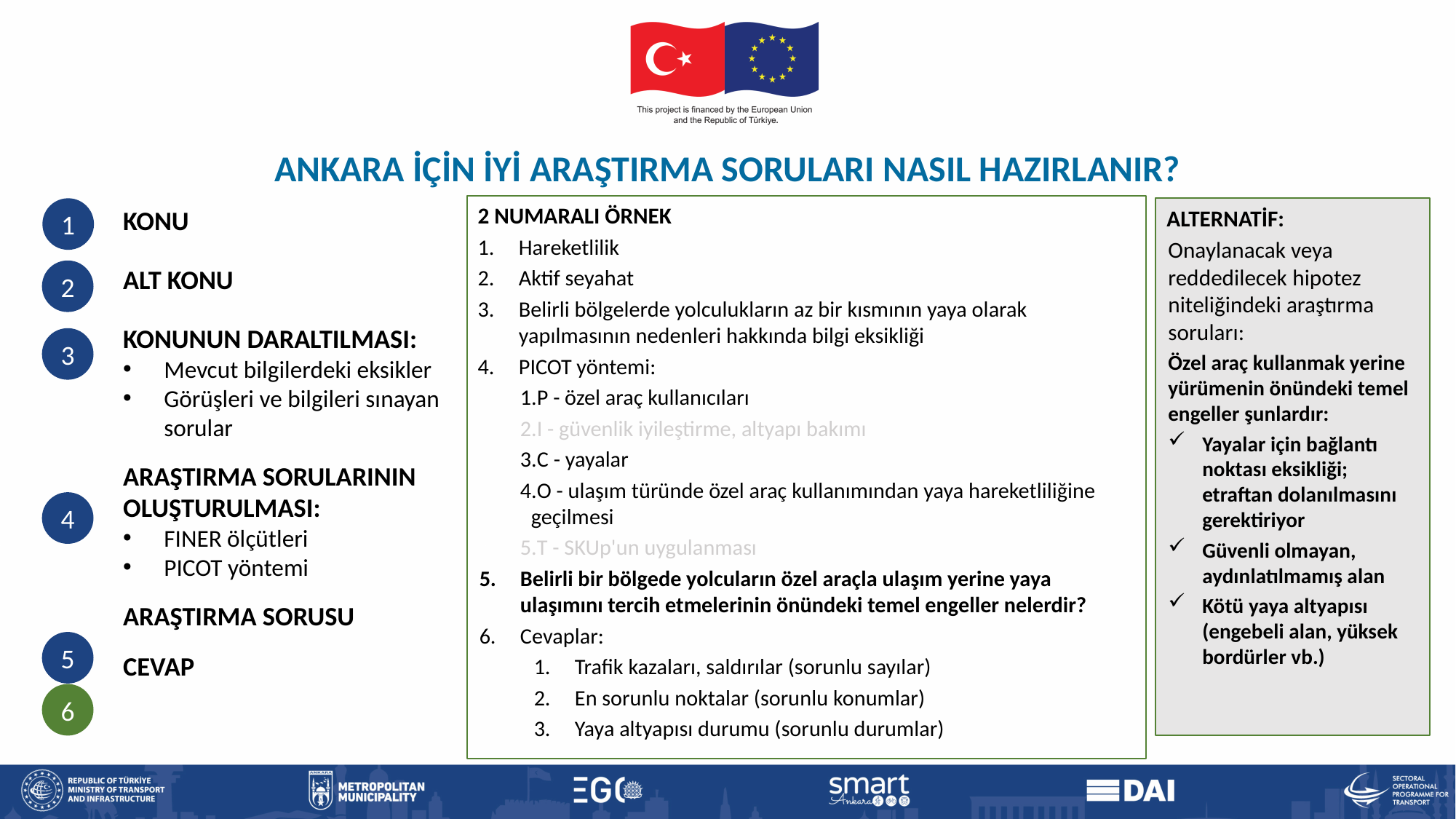

ANKARA İÇİN İYİ ARAŞTIRMA SORULARI NASIL HAZIRLANIR?
2 NUMARALI ÖRNEK
Hareketlilik
Aktif seyahat
Belirli bölgelerde yolculukların az bir kısmının yaya olarak yapılmasının nedenleri hakkında bilgi eksikliği
PICOT yöntemi:
P - özel araç kullanıcıları
I - güvenlik iyileştirme, altyapı bakımı
C - yayalar
O - ulaşım türünde özel araç kullanımından yaya hareketliliğine geçilmesi
T - SKUp'un uygulanması
Belirli bir bölgede yolcuların özel araçla ulaşım yerine yaya ulaşımını tercih etmelerinin önündeki temel engeller nelerdir?
Cevaplar:
Trafik kazaları, saldırılar (sorunlu sayılar)
En sorunlu noktalar (sorunlu konumlar)
Yaya altyapısı durumu (sorunlu durumlar)
1
KONU
ALT KONU
KONUNUN DARALTILMASI:
Mevcut bilgilerdeki eksikler
Görüşleri ve bilgileri sınayan sorular
ARAŞTIRMA SORULARININ OLUŞTURULMASI:
FINER ölçütleri
PICOT yöntemi
ARAŞTIRMA SORUSU
CEVAP

ALTERNATİF:
Onaylanacak veya reddedilecek hipotez niteliğindeki araştırma soruları:
Özel araç kullanmak yerine yürümenin önündeki temel engeller şunlardır:
Yayalar için bağlantı noktası eksikliği; etraftan dolanılmasını gerektiriyor
Güvenli olmayan, aydınlatılmamış alan
Kötü yaya altyapısı (engebeli alan, yüksek bordürler vb.)

2
3
4
5
6